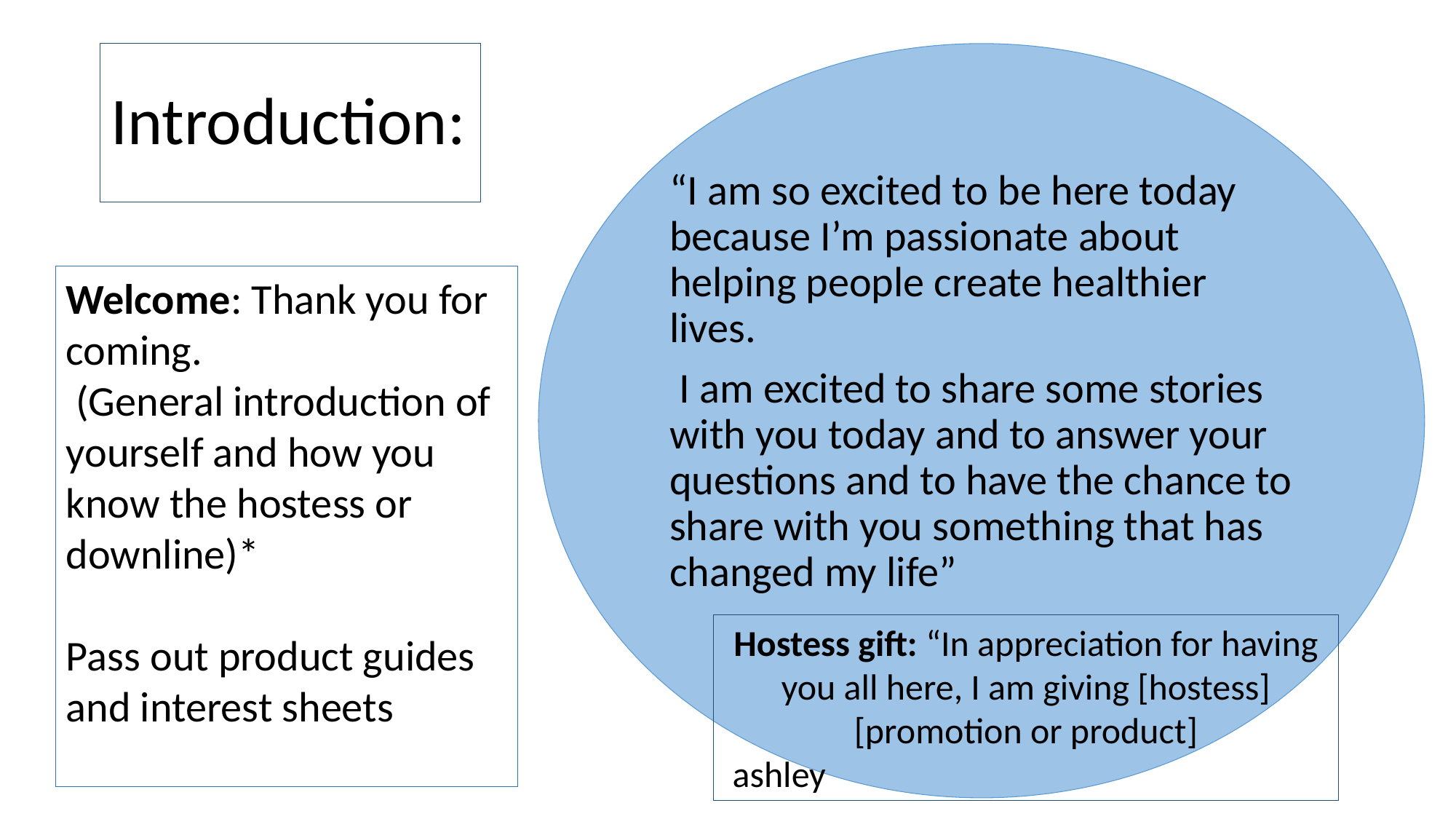

# Introduction:

“I am so excited to be here today because I’m passionate about helping people create healthier lives.
 I am excited to share some stories with you today and to answer your questions and to have the chance to share with you something that has changed my life”

Welcome: Thank you for coming.
 (General introduction of yourself and how you know the hostess or downline)*

Pass out product guides and interest sheets
Hostess gift: “In appreciation for having you all here, I am giving [hostess] [promotion or product]
 ashley